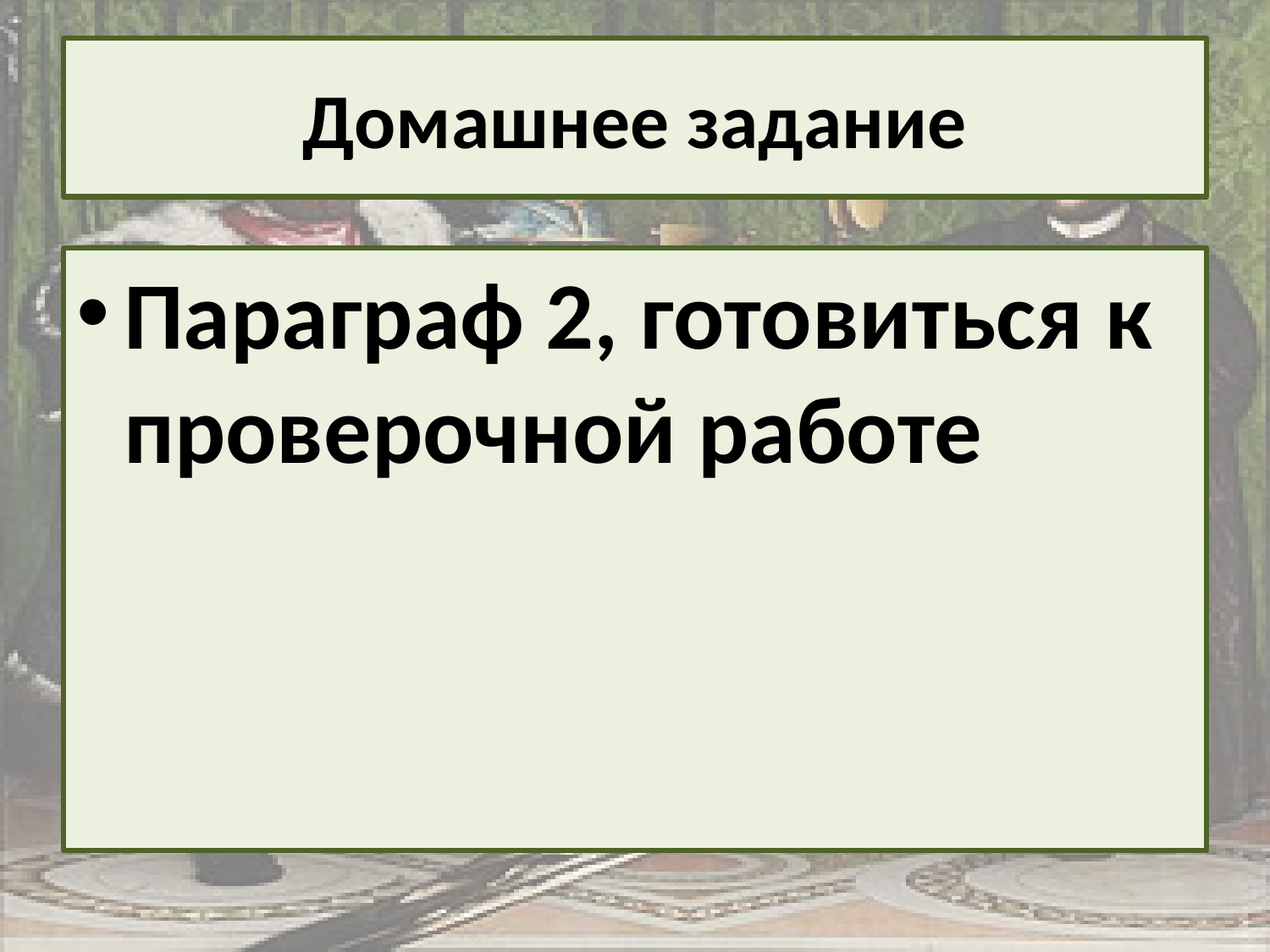

# Домашнее задание
Параграф 2, готовиться к проверочной работе